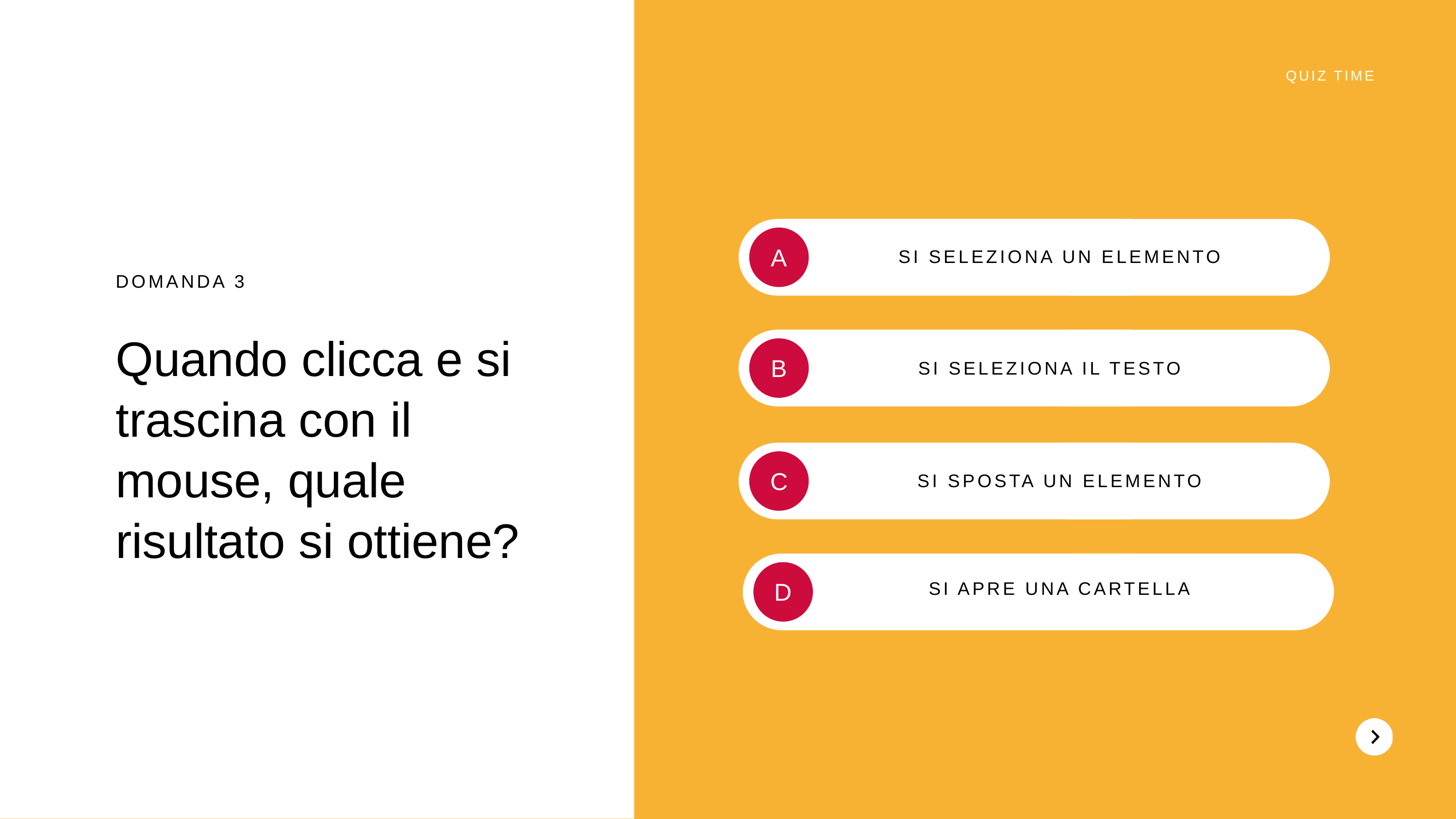

QUIZ TIME

A
SI SELEZIONA UN ELEMENTO
DOMANDA 3
Quando clicca e si trascina con il mouse, quale risultato si ottiene?

B
SI SELEZIONA IL TESTO

C
SI SPOSTA UN ELEMENTO

D
SI APRE UNA CARTELLA